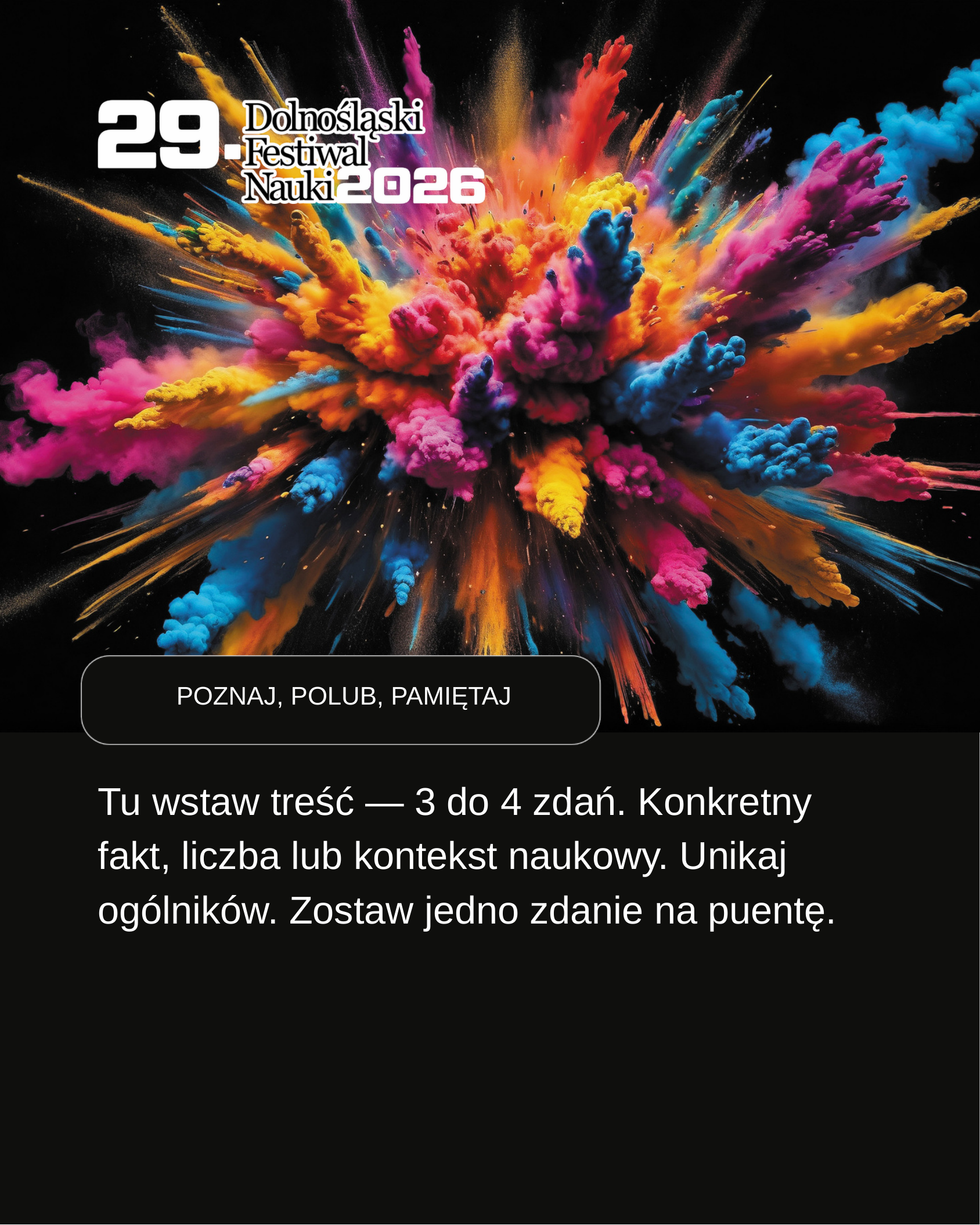

POZNAJ, POLUB, PAMIĘTAJ

Tu wstaw treść — 3 do 4 zdań. Konkretny fakt, liczba lub kontekst naukowy. Unikaj ogólników. Zostaw jedno zdanie na puentę.